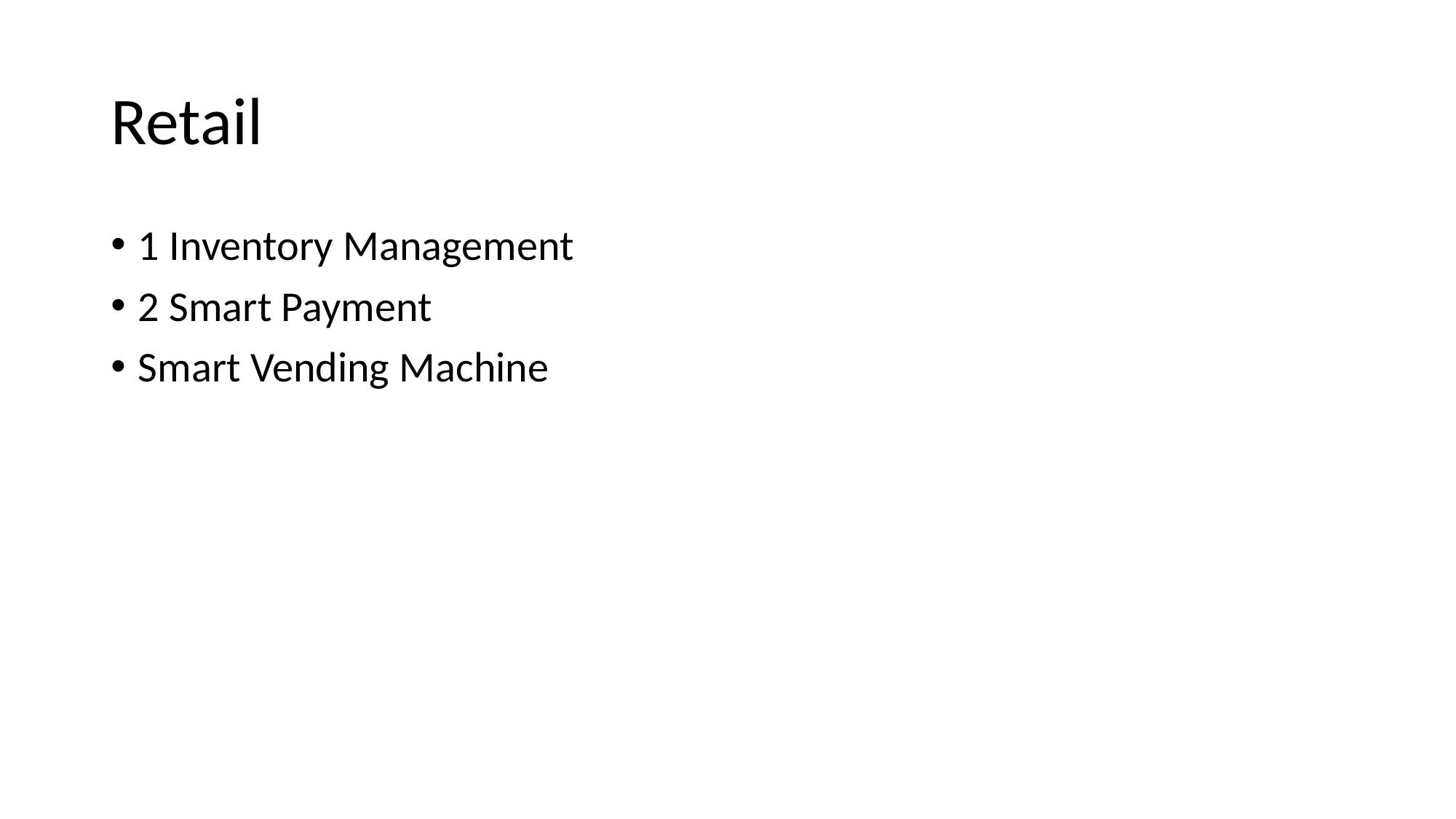

# Retail
1 Inventory Management
2 Smart Payment
Smart Vending Machine